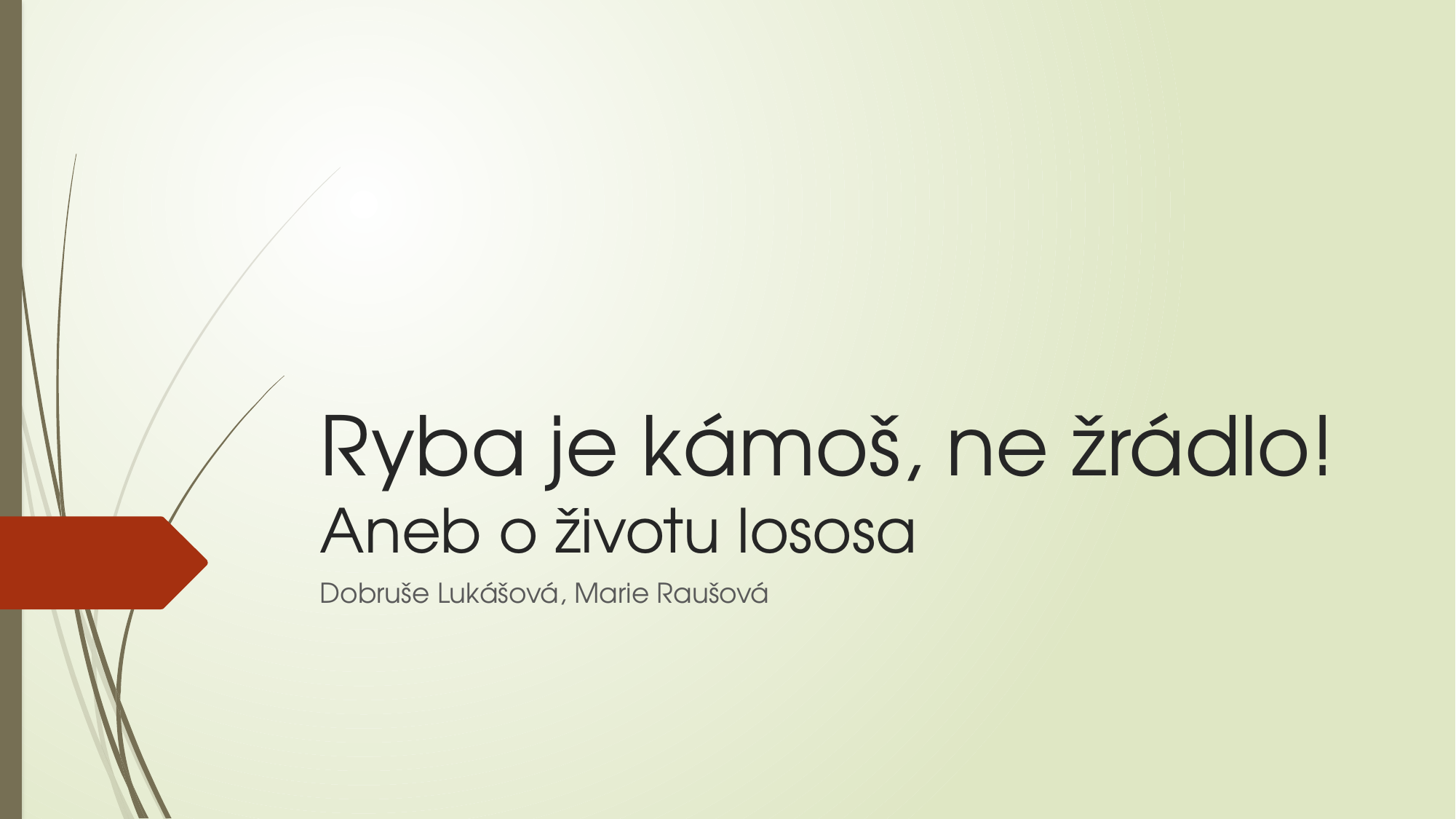

# Ryba je kámoš, ne žrádlo! Aneb o životu lososa
Dobruše Lukášová, Marie Raušová